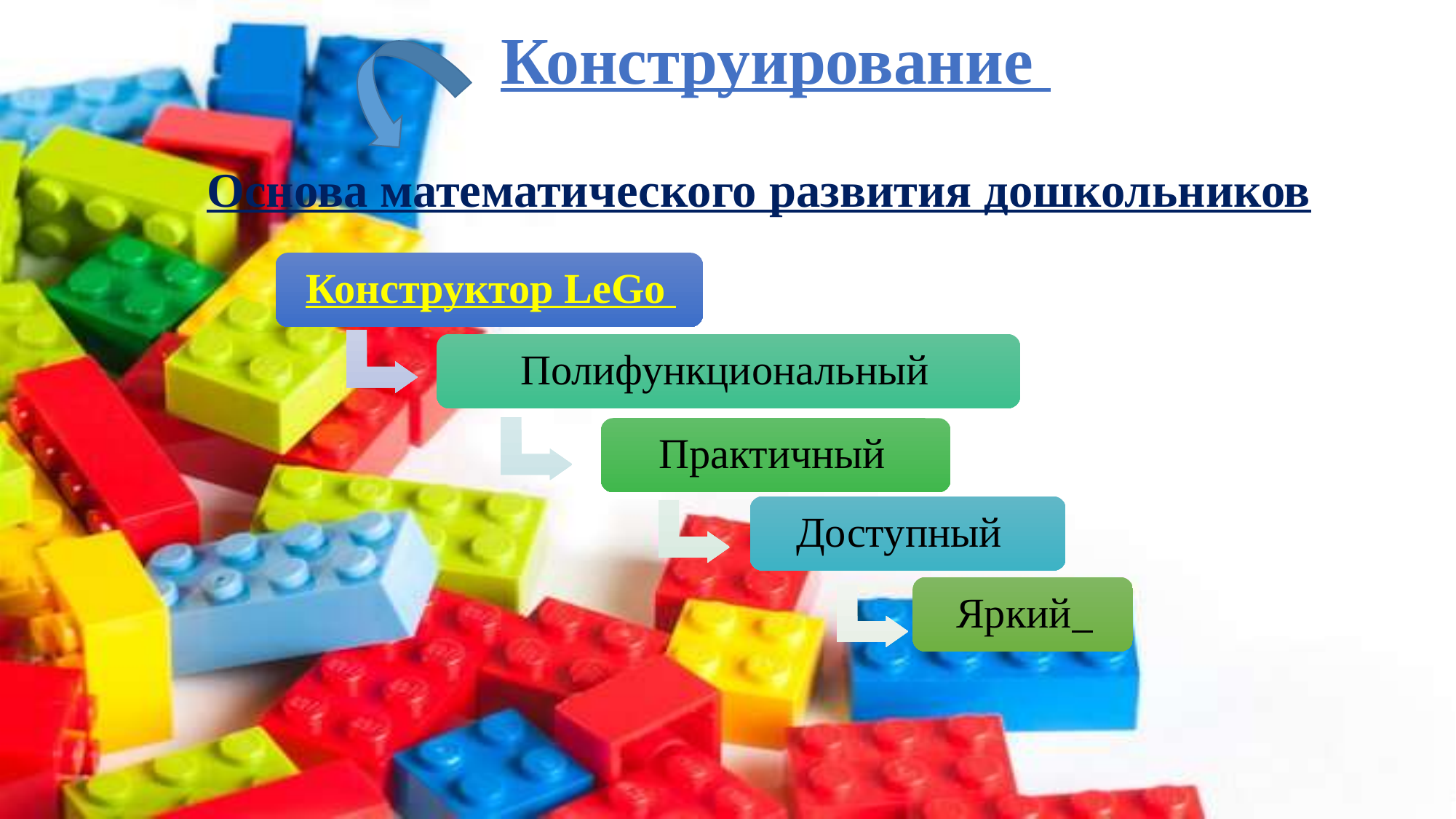

Конструирование

Основа математического развития дошкольников
Конструктор LeGo
Доступный
Полифункциональный
Практичный
Яркий